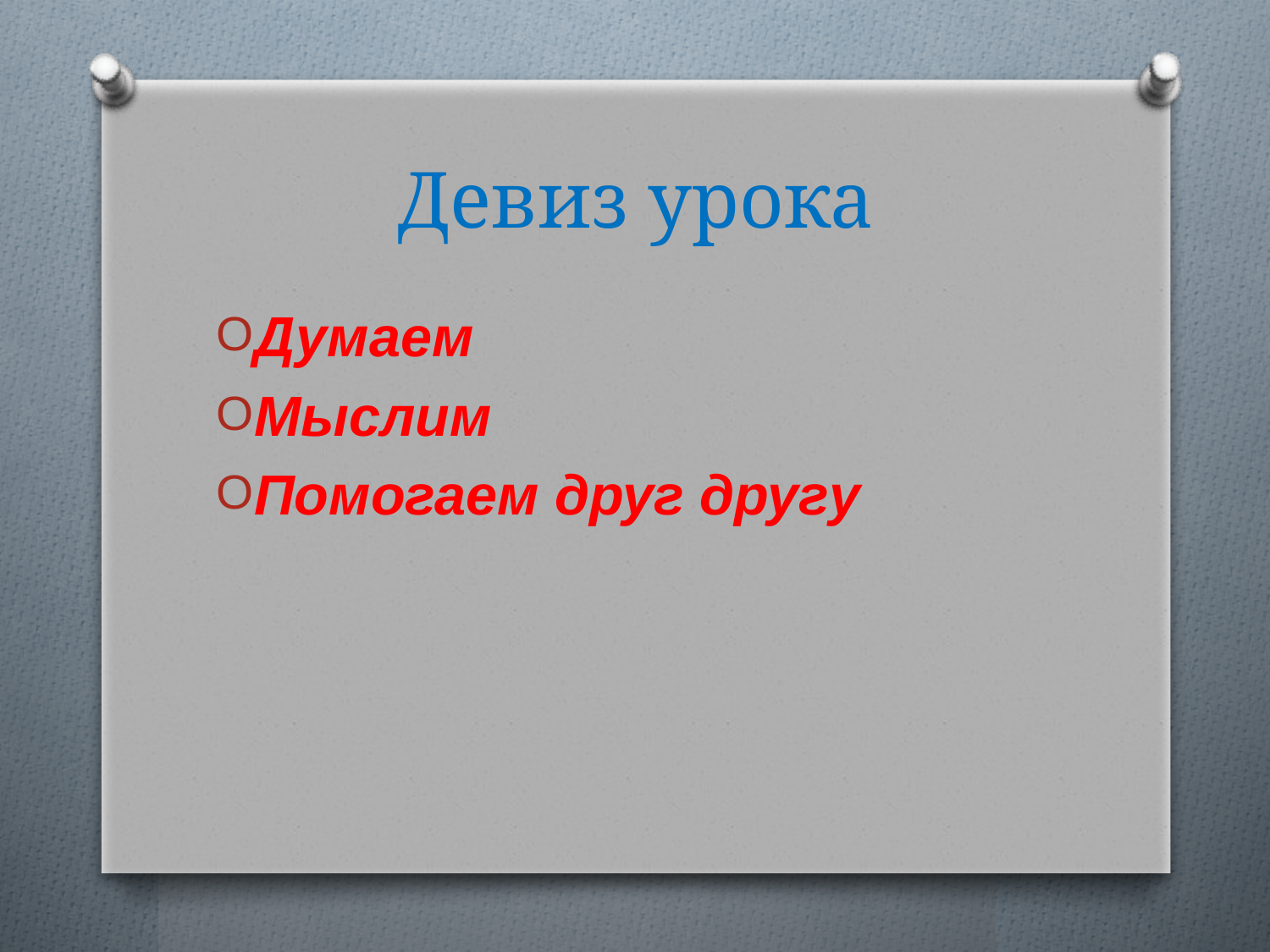

# Девиз урока
Думаем
Мыслим
Помогаем друг другу